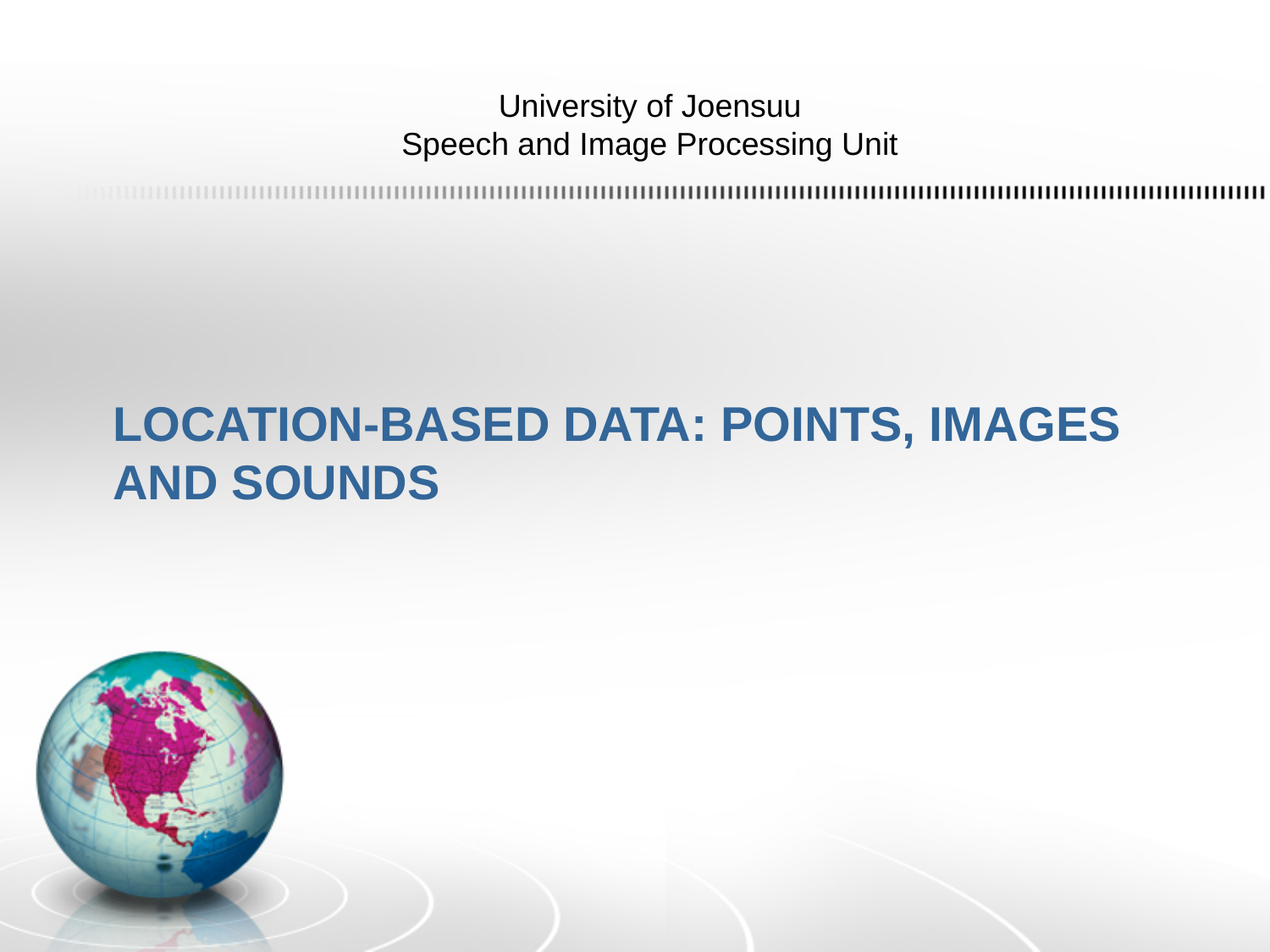

University of Joensuu
Speech and Image Processing Unit
# Location-based data: Points, Images and Sounds